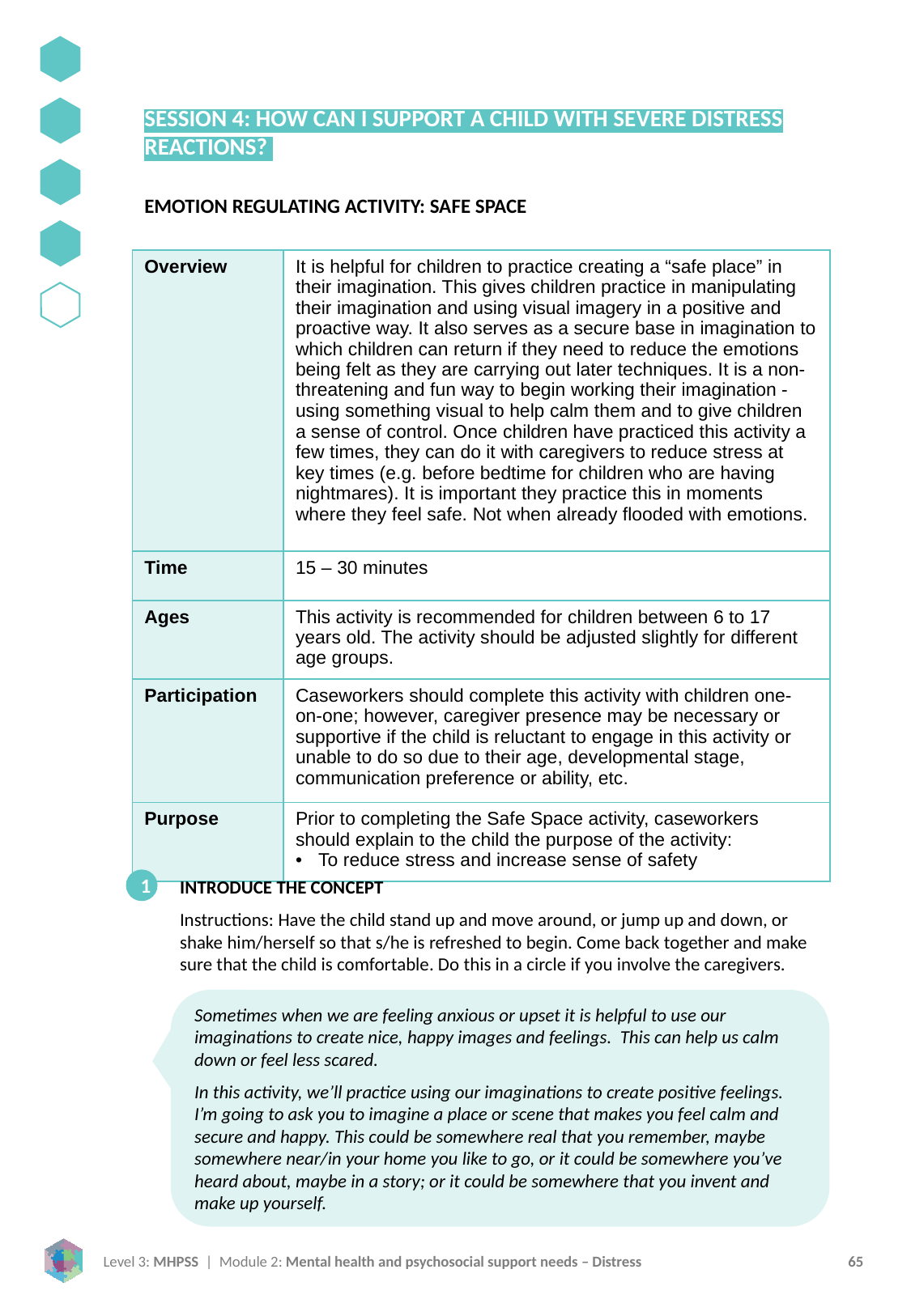

SESSION 4: HOW CAN I SUPPORT A CHILD WITH SEVERE DISTRESS REACTIONS?

EMOTION REGULATING ACTIVITY: SAFE SPACE

| Overview | It is helpful for children to practice creating a “safe place” in their imagination. This gives children practice in manipulating their imagination and using visual imagery in a positive and proactive way. It also serves as a secure base in imagination to which children can return if they need to reduce the emotions being felt as they are carrying out later techniques. It is a non-threatening and fun way to begin working their imagination - using something visual to help calm them and to give children a sense of control. Once children have practiced this activity a few times, they can do it with caregivers to reduce stress at key times (e.g. before bedtime for children who are having nightmares). It is important they practice this in moments where they feel safe. Not when already flooded with emotions. |
| --- | --- |
| Time | 15 – 30 minutes |
| Ages | This activity is recommended for children between 6 to 17 years old. The activity should be adjusted slightly for different age groups. |
| Participation | Caseworkers should complete this activity with children one-on-one; however, caregiver presence may be necessary or supportive if the child is reluctant to engage in this activity or unable to do so due to their age, developmental stage, communication preference or ability, etc. |
| Purpose | Prior to completing the Safe Space activity, caseworkers should explain to the child the purpose of the activity: To reduce stress and increase sense of safety |

1
INTRODUCE THE CONCEPT
Instructions: Have the child stand up and move around, or jump up and down, or shake him/herself so that s/he is refreshed to begin. Come back together and make sure that the child is comfortable. Do this in a circle if you involve the caregivers.
Sometimes when we are feeling anxious or upset it is helpful to use our imaginations to create nice, happy images and feelings.  This can help us calm down or feel less scared.
In this activity, we’ll practice using our imaginations to create positive feelings. I’m going to ask you to imagine a place or scene that makes you feel calm and secure and happy. This could be somewhere real that you remember, maybe somewhere near/in your home you like to go, or it could be somewhere you’ve heard about, maybe in a story; or it could be somewhere that you invent and make up yourself.